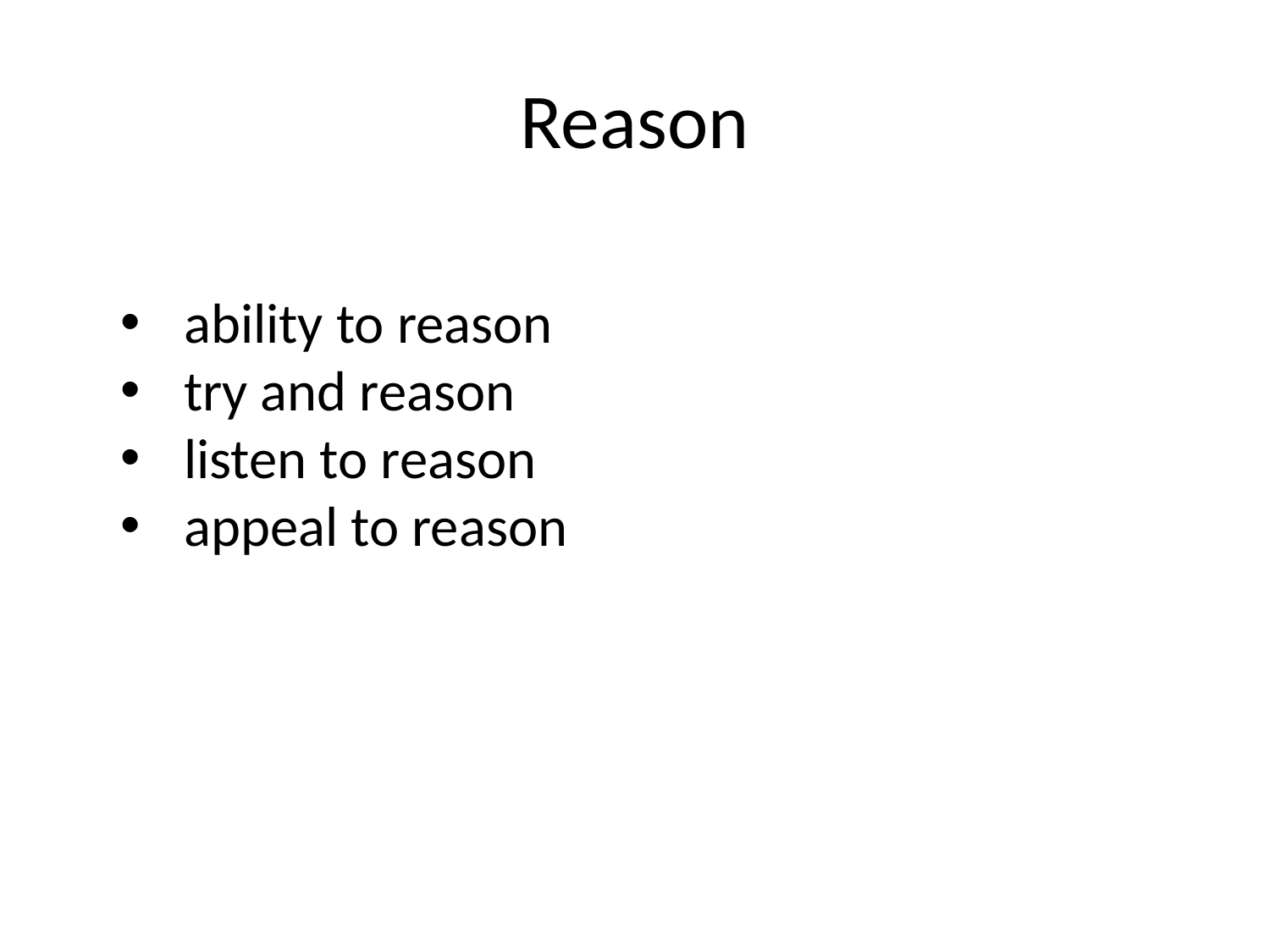

# Reason
ability to reason
try and reason
listen to reason
appeal to reason